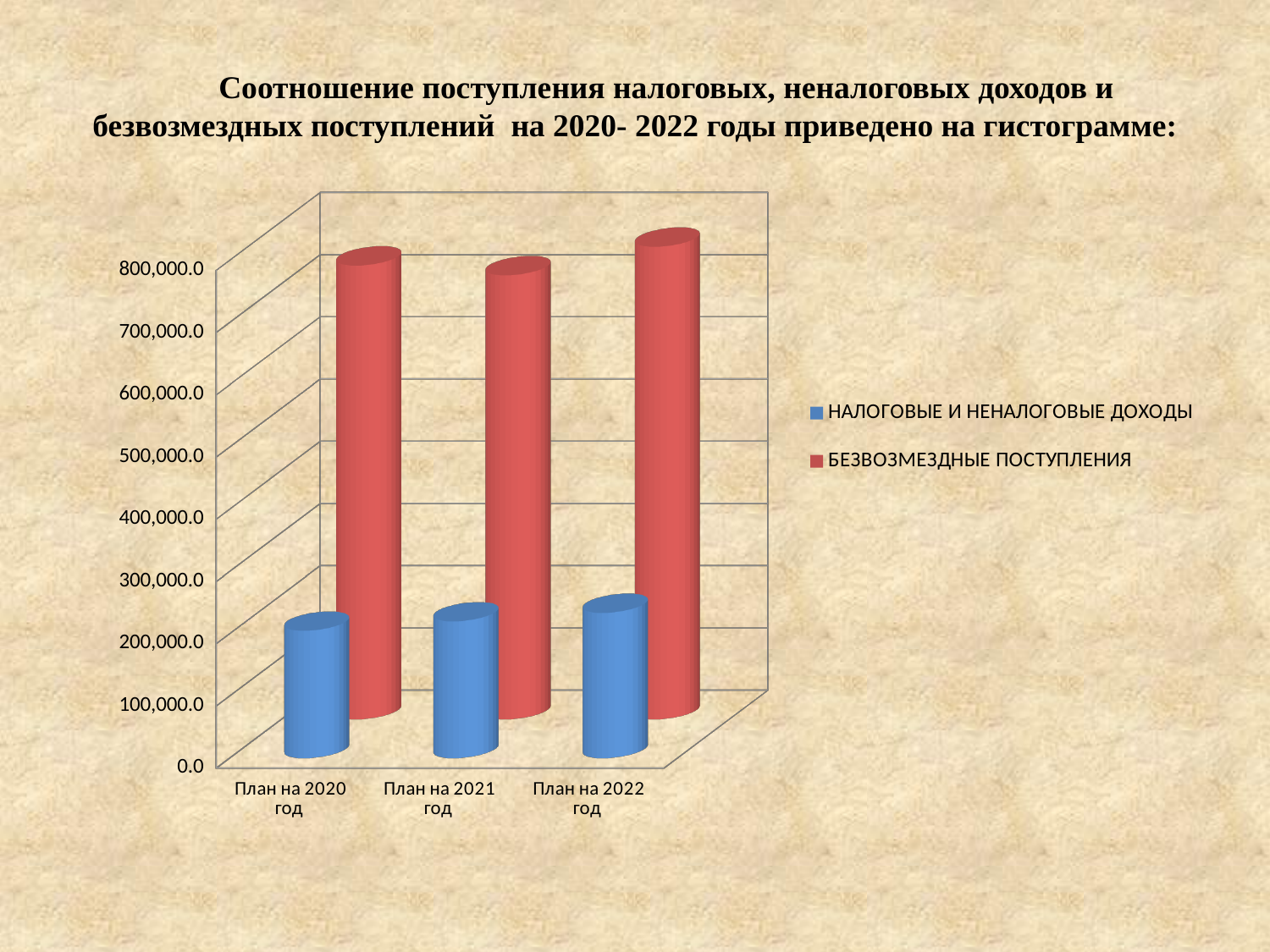

Соотношение поступления налоговых, неналоговых доходов и безвозмездных поступлений  на 2020- 2022 годы приведено на гистограмме:

[unsupported chart]